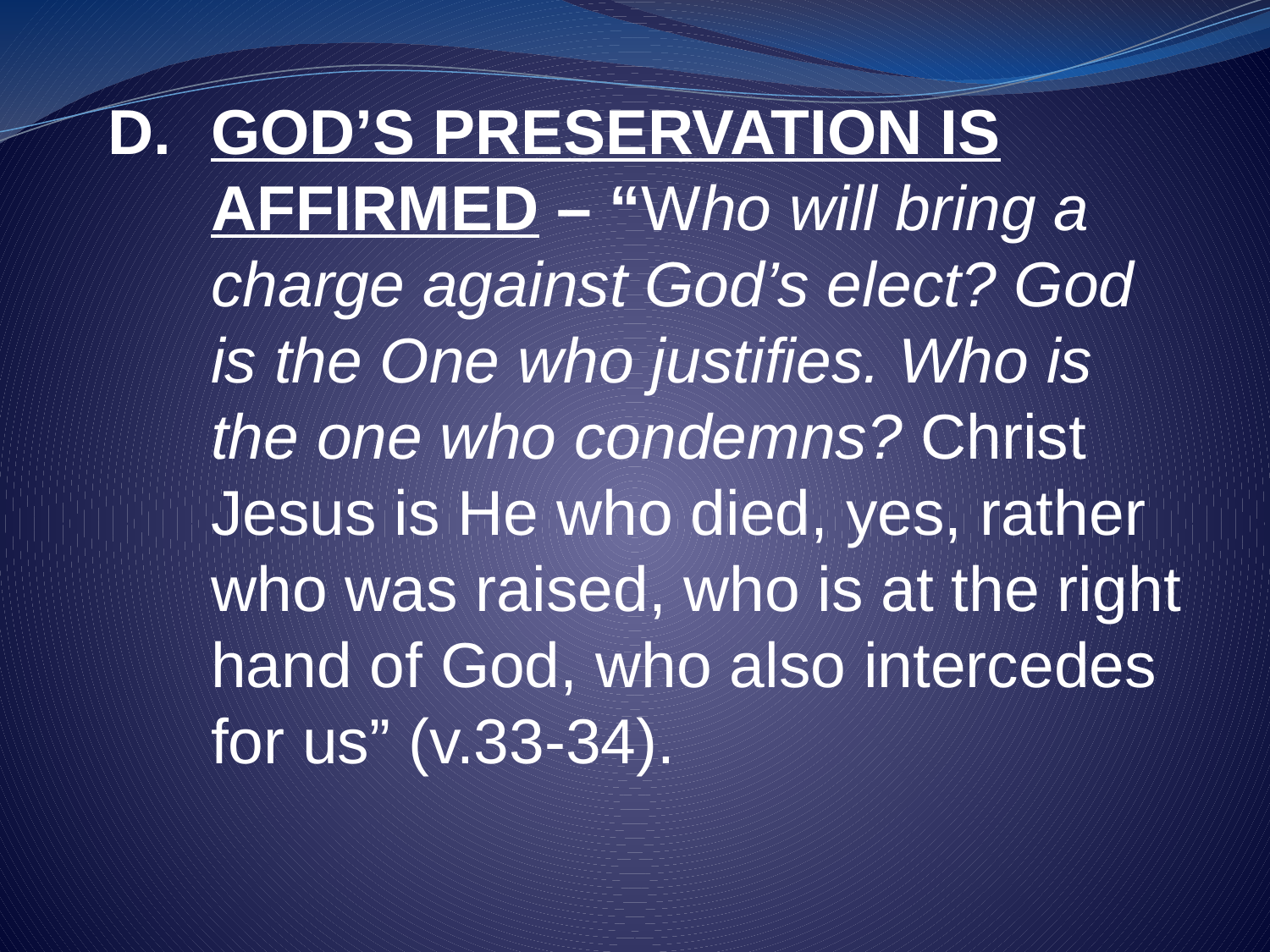

GOD’S PRESERVATION IS AFFIRMED – “Who will bring a charge against God’s elect? God is the One who justifies. Who is the one who condemns? Christ Jesus is He who died, yes, rather who was raised, who is at the right hand of God, who also intercedes for us” (v.33-34).